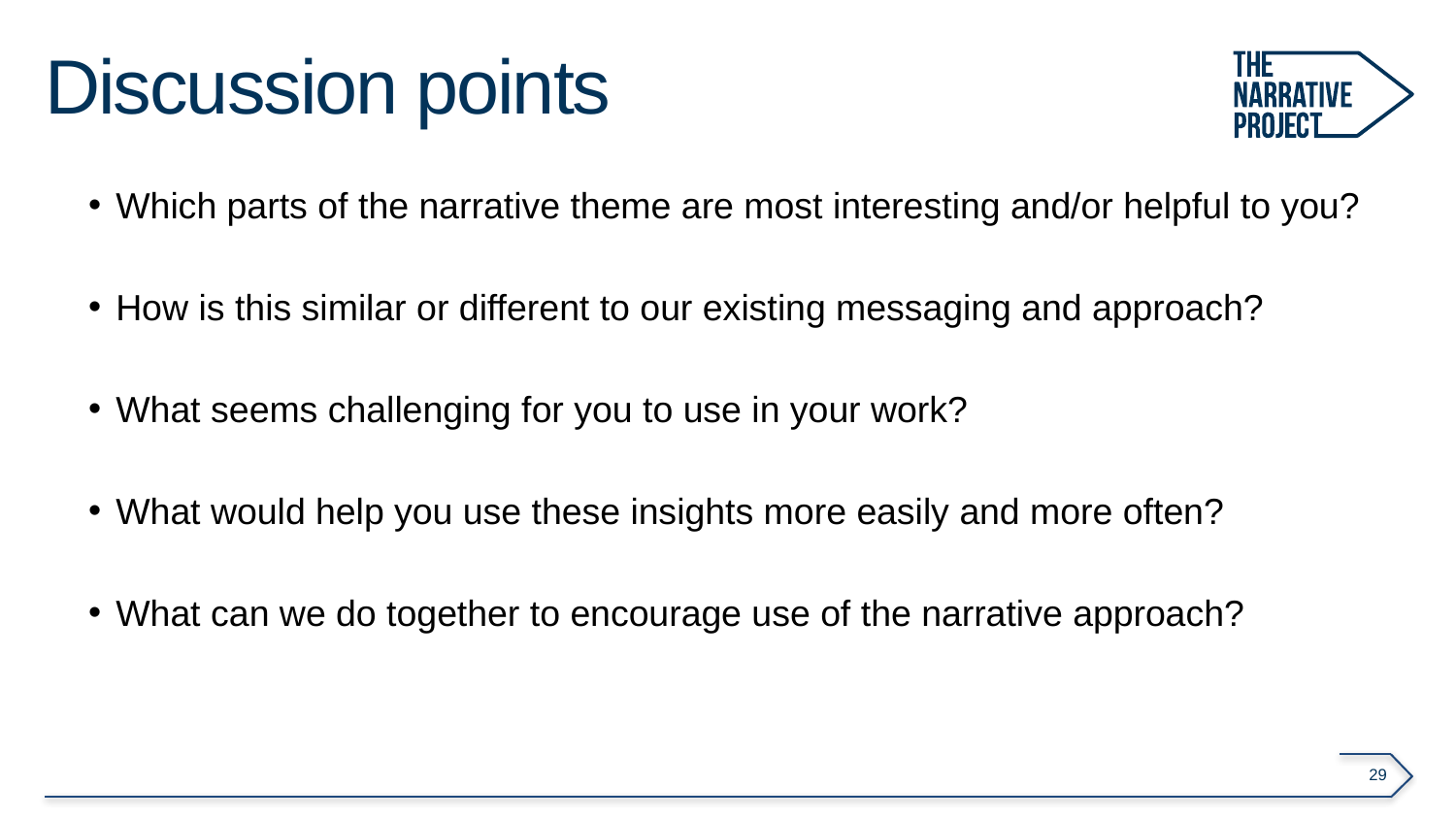

# Discussion points
Which parts of the narrative theme are most interesting and/or helpful to you?

How is this similar or different to our existing messaging and approach?

What seems challenging for you to use in your work?

What would help you use these insights more easily and more often?

What can we do together to encourage use of the narrative approach?

29